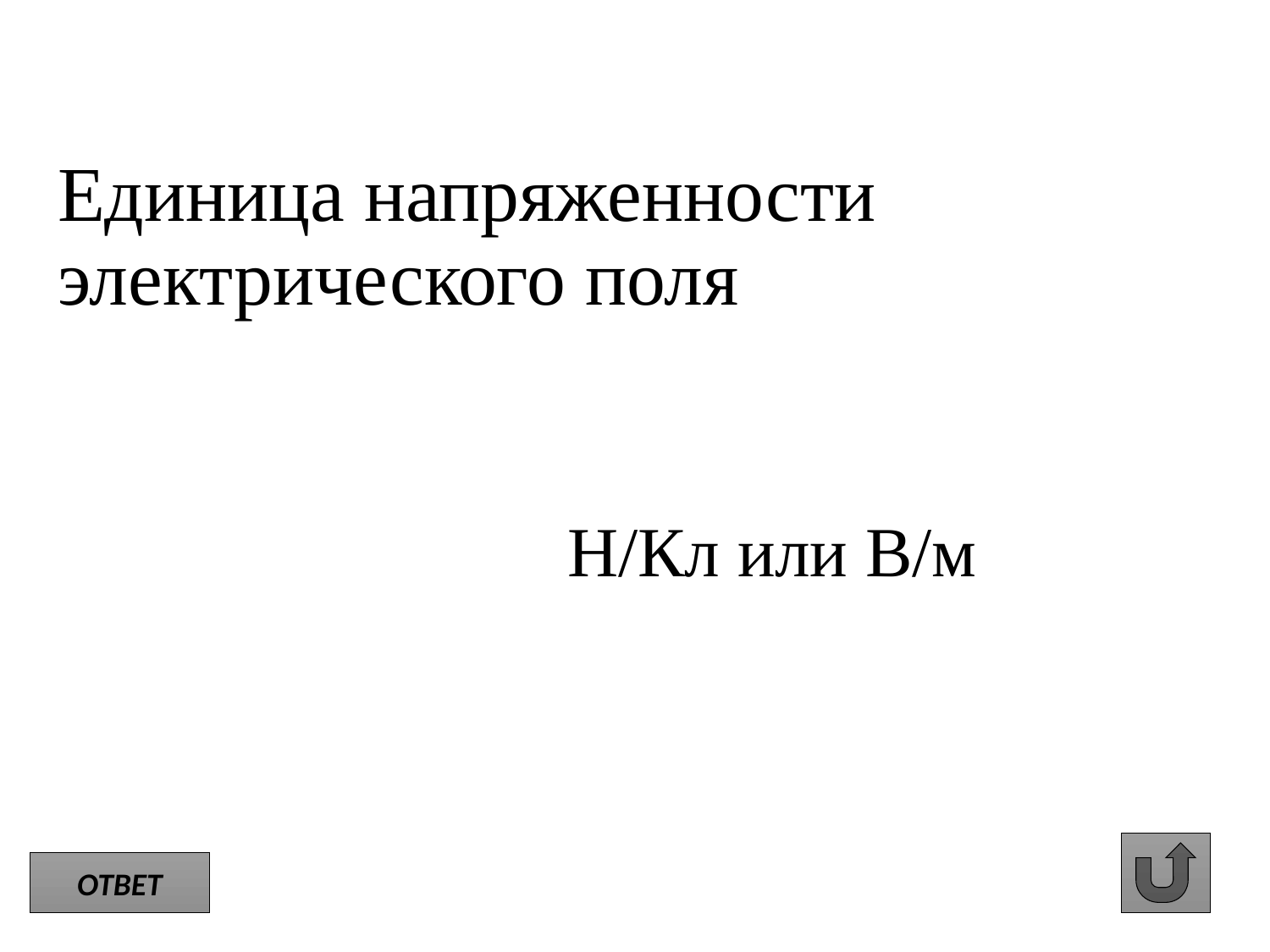

# Единица напряженности электрического поля
Н/Кл или В/м

ОТВЕТ